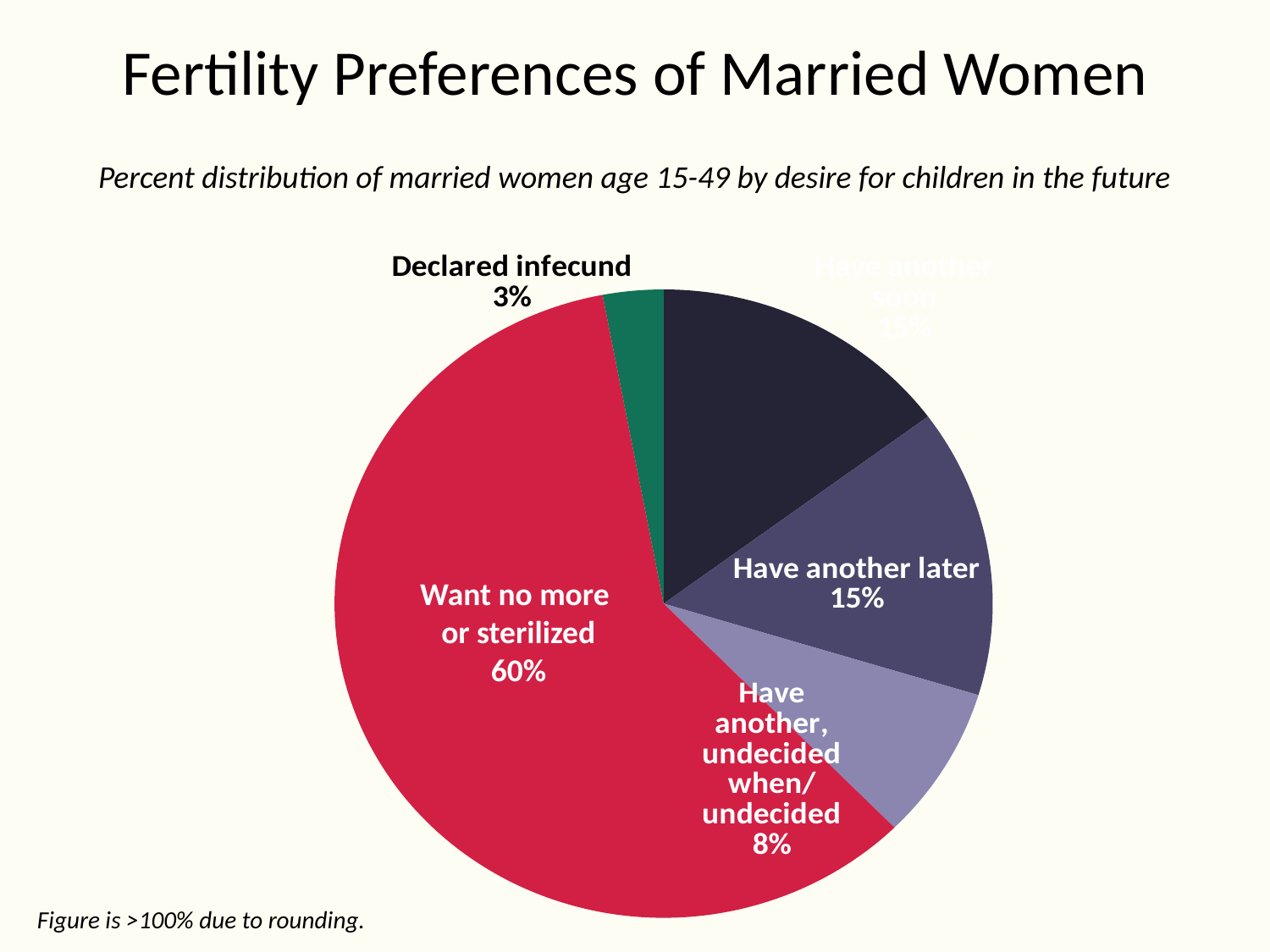

# Fertility Preferences of Married Women
Percent distribution of married women age 15-49 by desire for children in the future

### Chart

| Category | Women |
|---|---|
| Have another soon | 15.0 |
| Have another later | 15.0 |
| Have another, undecided when/undecided | 8.0 |
| Want no more or sterilized | 60.0 |
| Declared infecund | 3.0 |
Want no more
or sterilized
60%
Figure is >100% due to rounding.